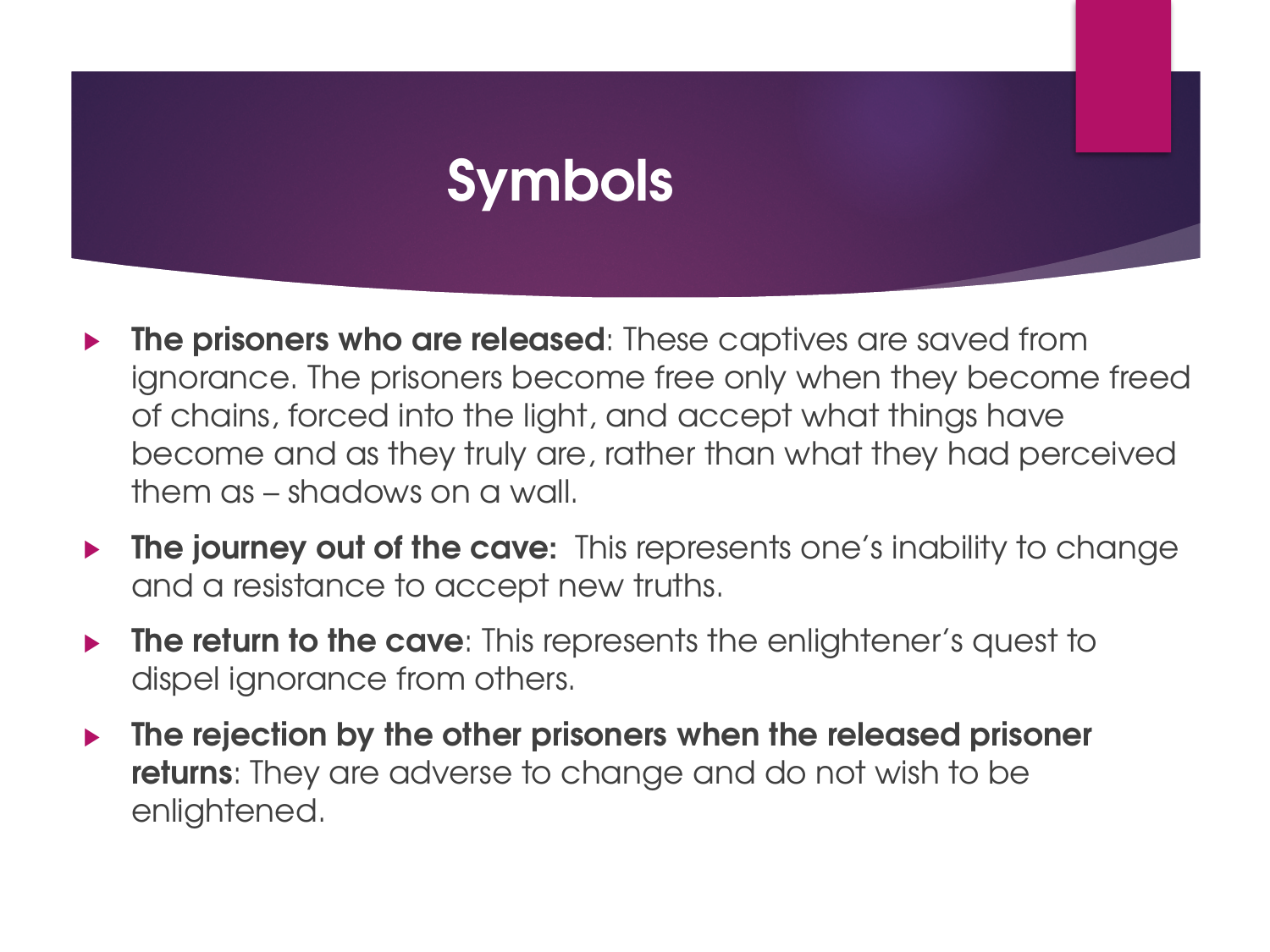

# Symbols
The prisoners who are released: These captives are saved from ignorance. The prisoners become free only when they become freed of chains, forced into the light, and accept what things have become and as they truly are, rather than what they had perceived them as – shadows on a wall.
The journey out of the cave:  This represents one’s inability to change and a resistance to accept new truths.
The return to the cave: This represents the enlightener’s quest to dispel ignorance from others.
The rejection by the other prisoners when the released prisoner returns: They are adverse to change and do not wish to be enlightened.